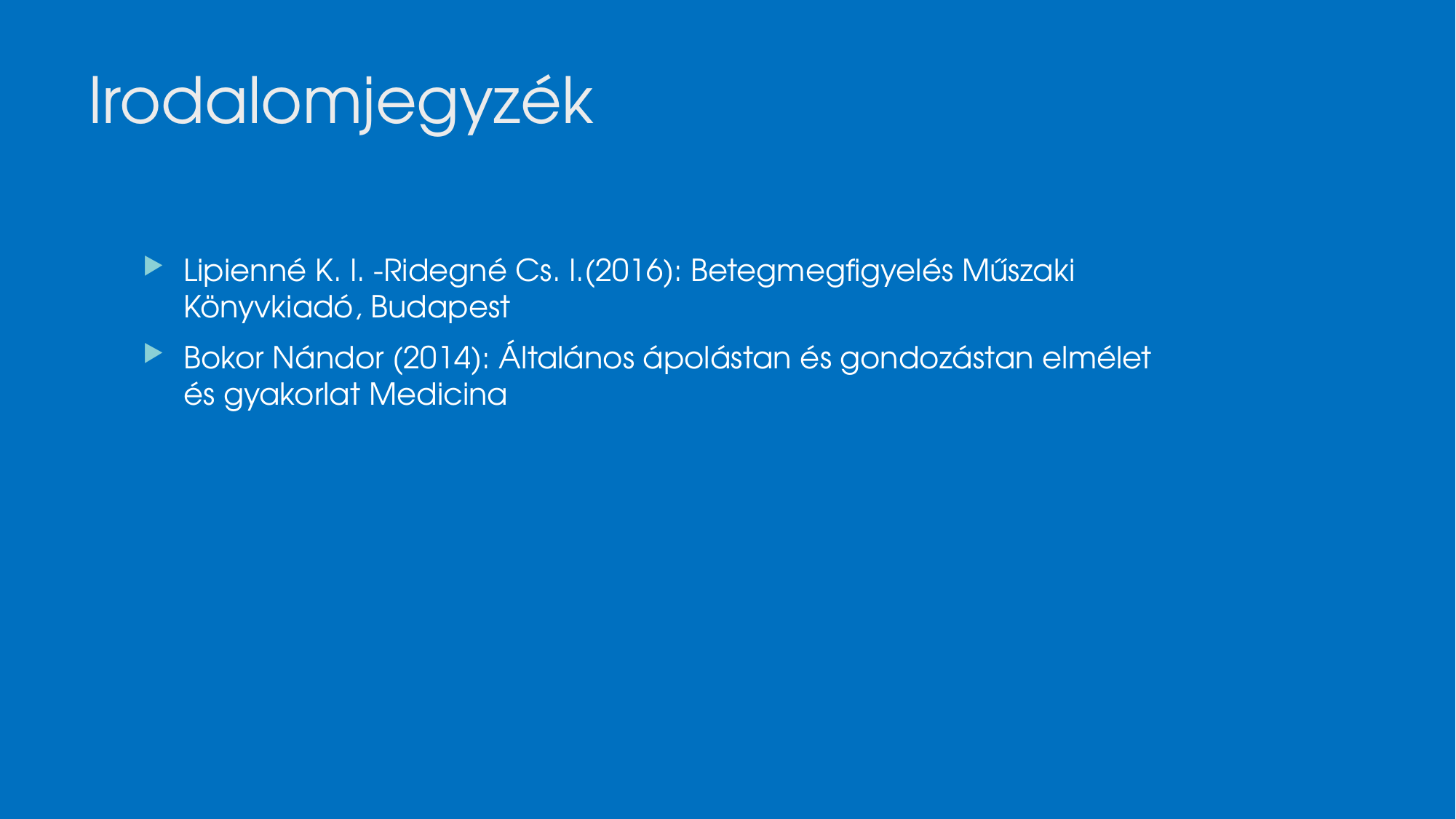

# Irodalomjegyzék
Lipienné K. I. -Ridegné Cs. I.(2016): Betegmegfigyelés Műszaki Könyvkiadó, Budapest
Bokor Nándor (2014): Általános ápolástan és gondozástan elmélet és gyakorlat Medicina